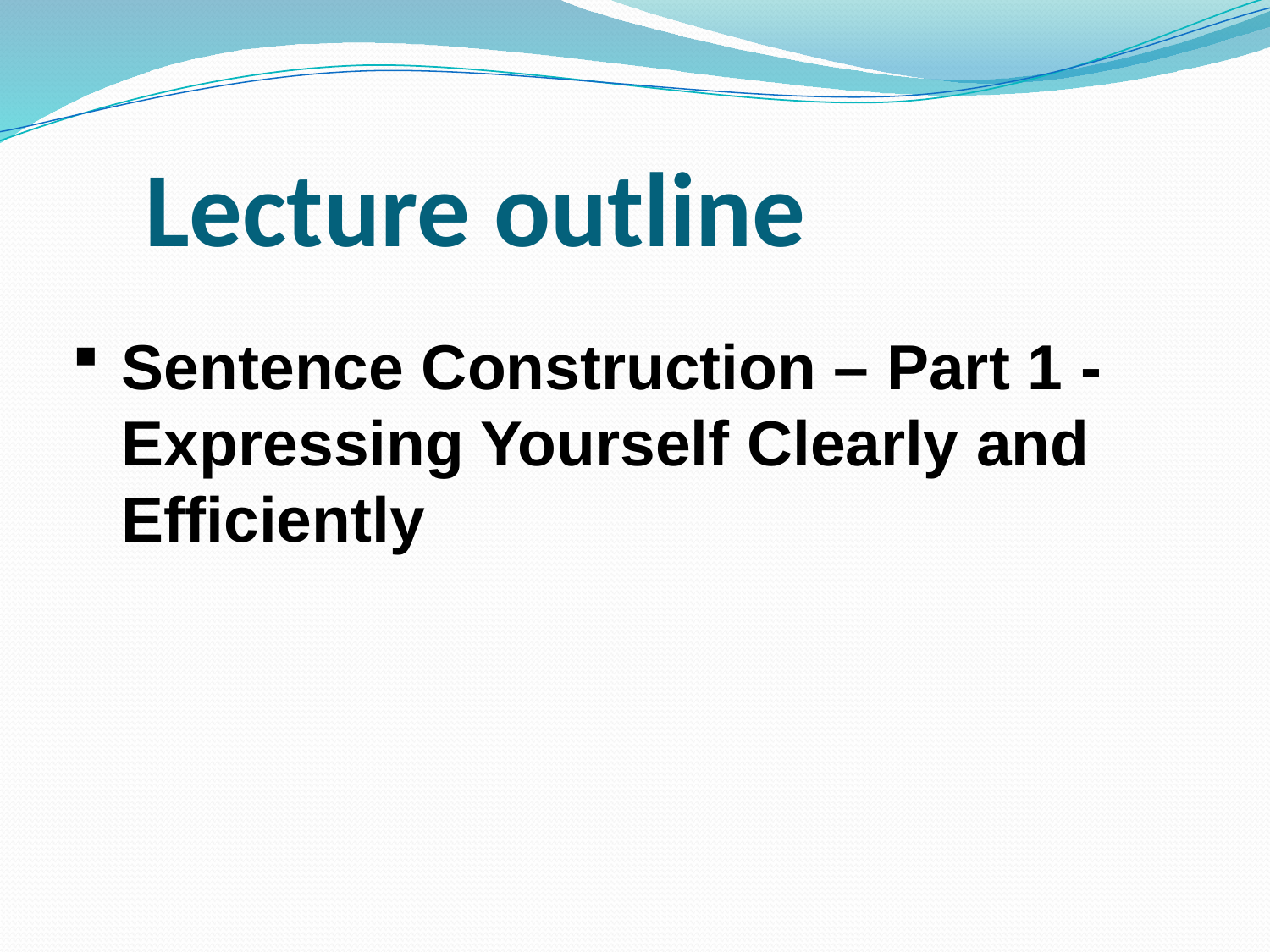

# Lecture outline

Sentence Construction – Part 1 - Expressing Yourself Clearly and Efficiently